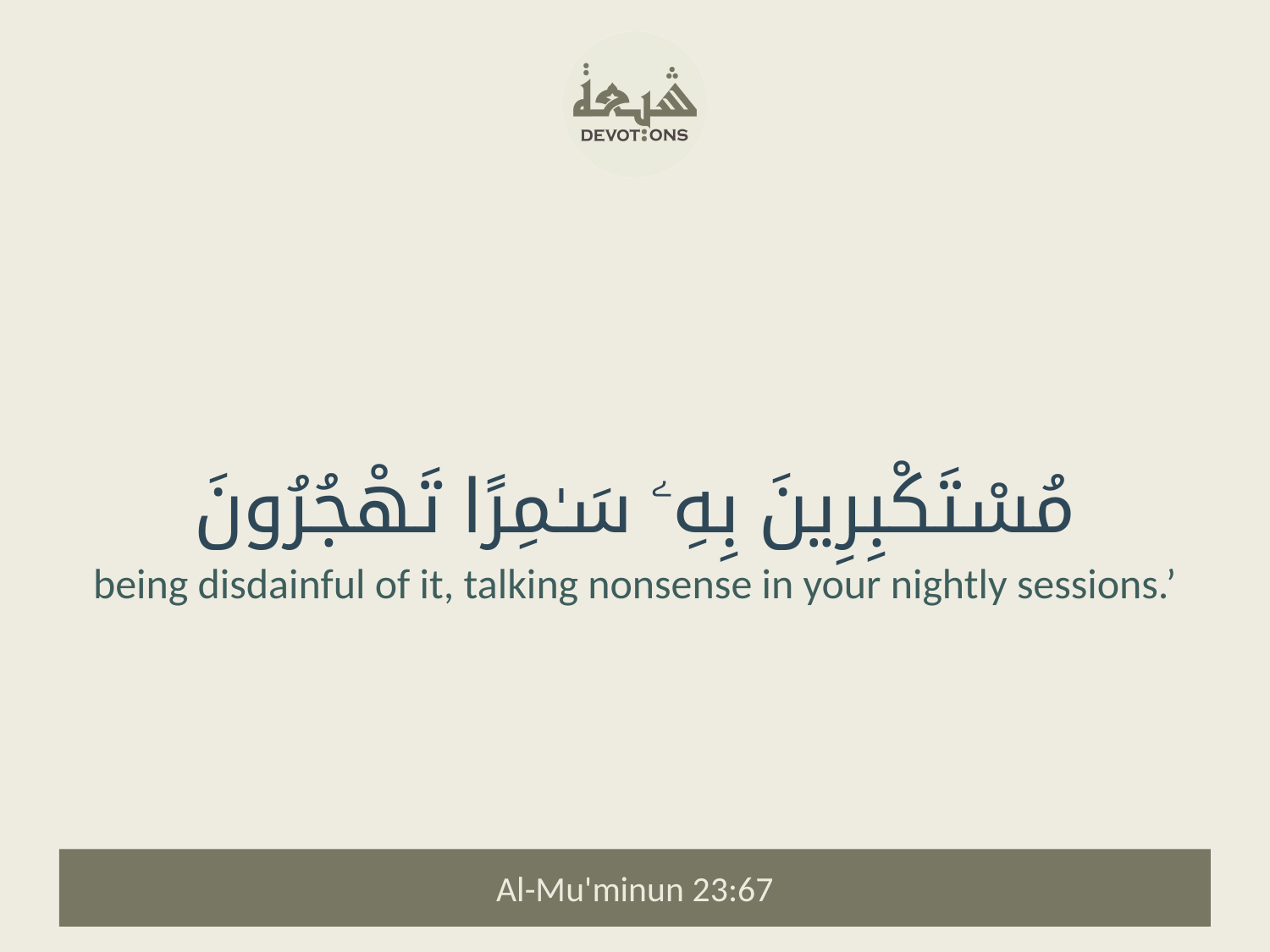

مُسْتَكْبِرِينَ بِهِۦ سَـٰمِرًا تَهْجُرُونَ
being disdainful of it, talking nonsense in your nightly sessions.’
Al-Mu'minun 23:67